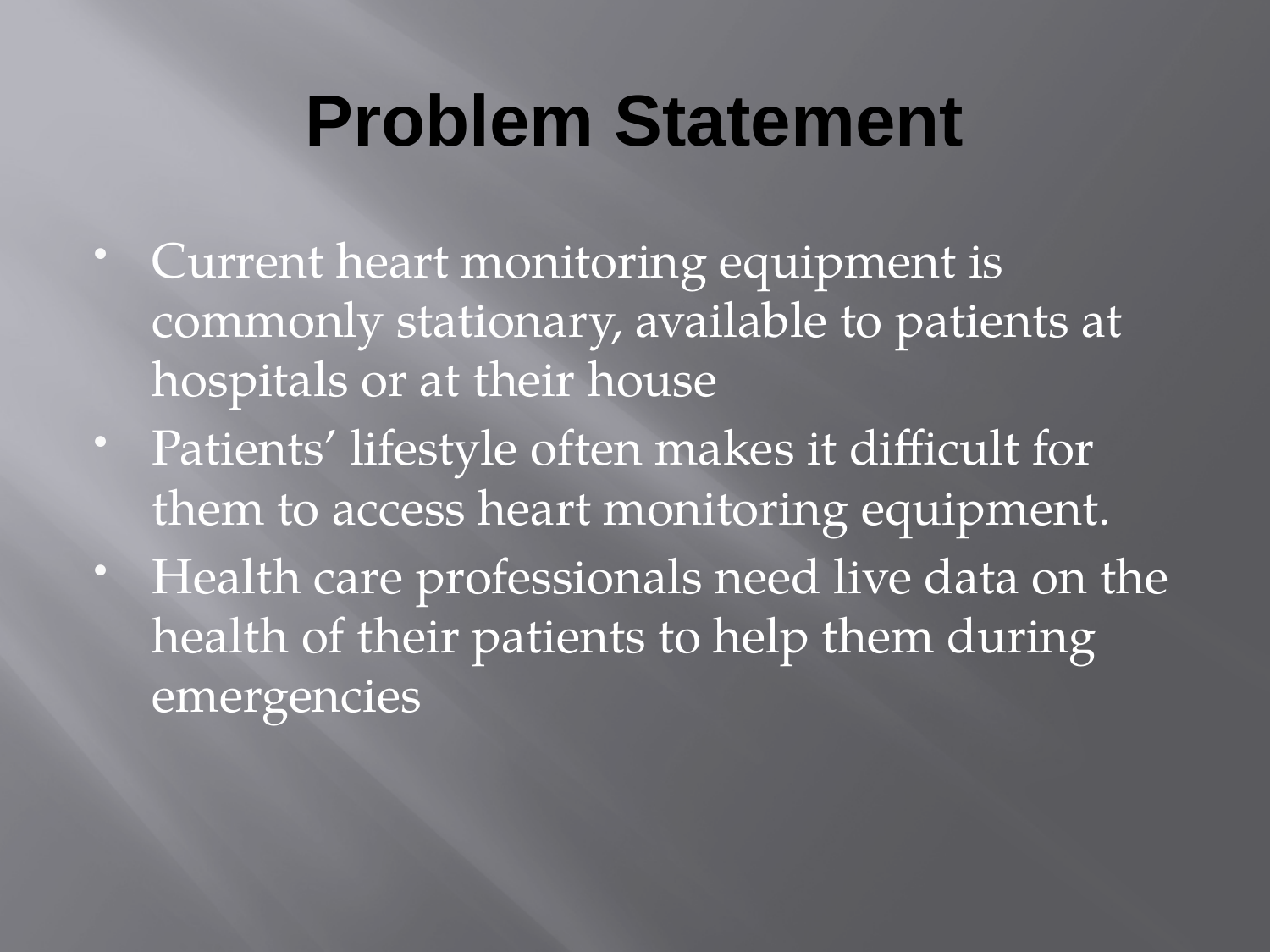

# Problem Statement
Current heart monitoring equipment is commonly stationary, available to patients at hospitals or at their house
Patients’ lifestyle often makes it difficult for them to access heart monitoring equipment.
Health care professionals need live data on the health of their patients to help them during emergencies